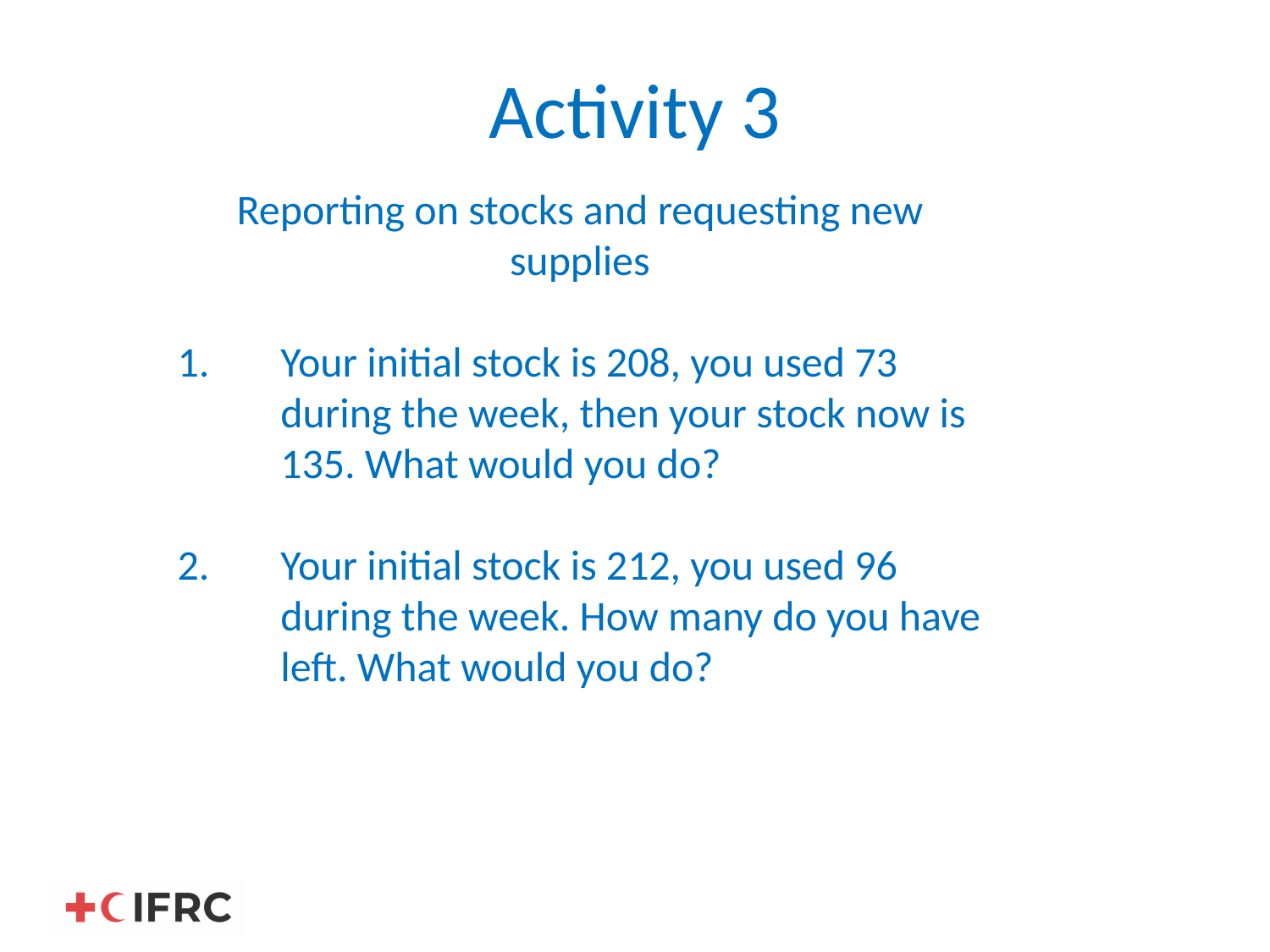

# Activity 3
Reporting on stocks and requesting new supplies

Your initial stock is 208, you used 73 during the week, then your stock now is 135. What would you do?

Your initial stock is 212, you used 96 during the week. How many do you have left. What would you do?